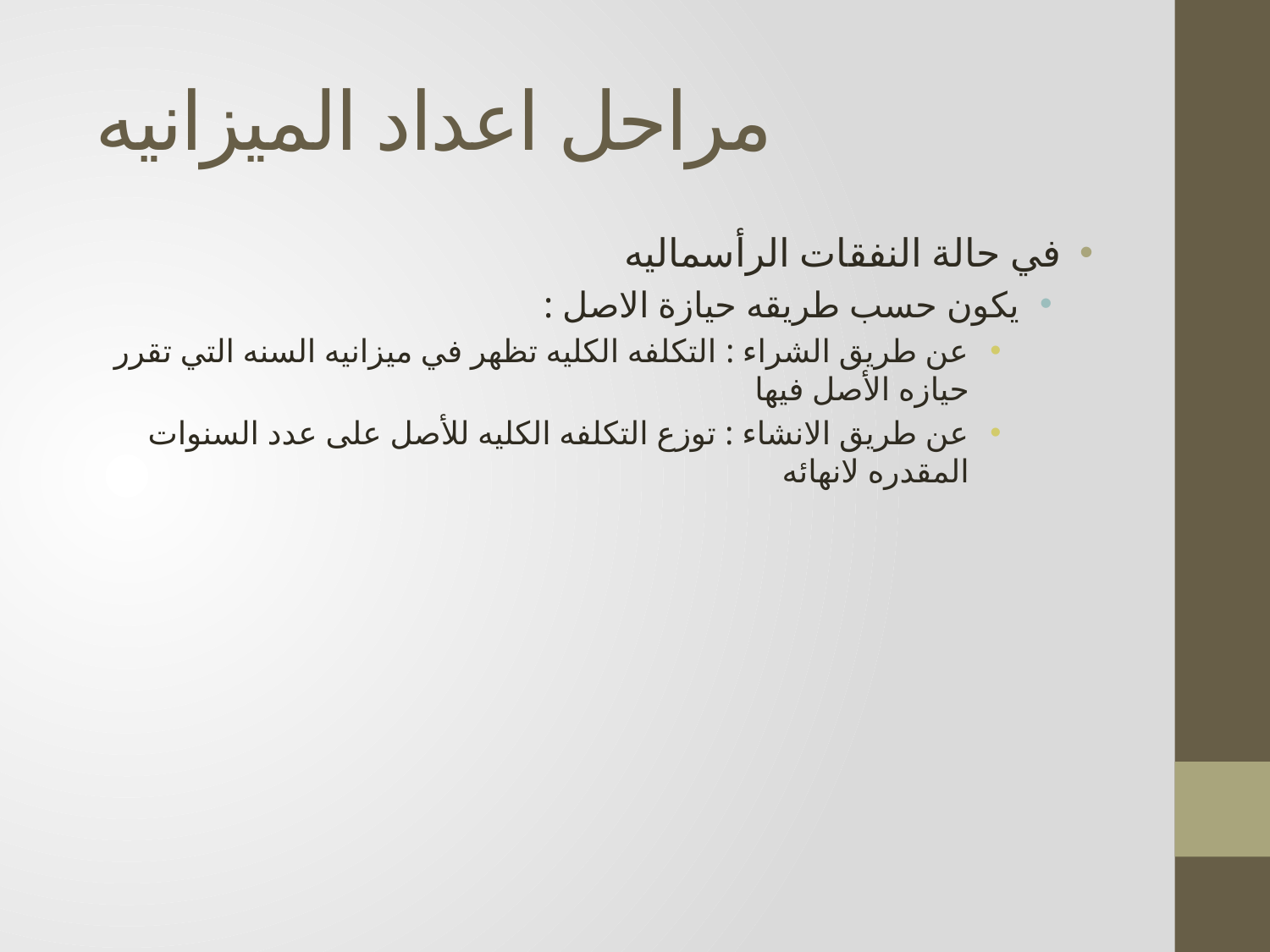

# مراحل اعداد الميزانيه
في حالة النفقات الرأسماليه
يكون حسب طريقه حيازة الاصل :
عن طريق الشراء : التكلفه الكليه تظهر في ميزانيه السنه التي تقرر حيازه الأصل فيها
عن طريق الانشاء : توزع التكلفه الكليه للأصل على عدد السنوات المقدره لانهائه